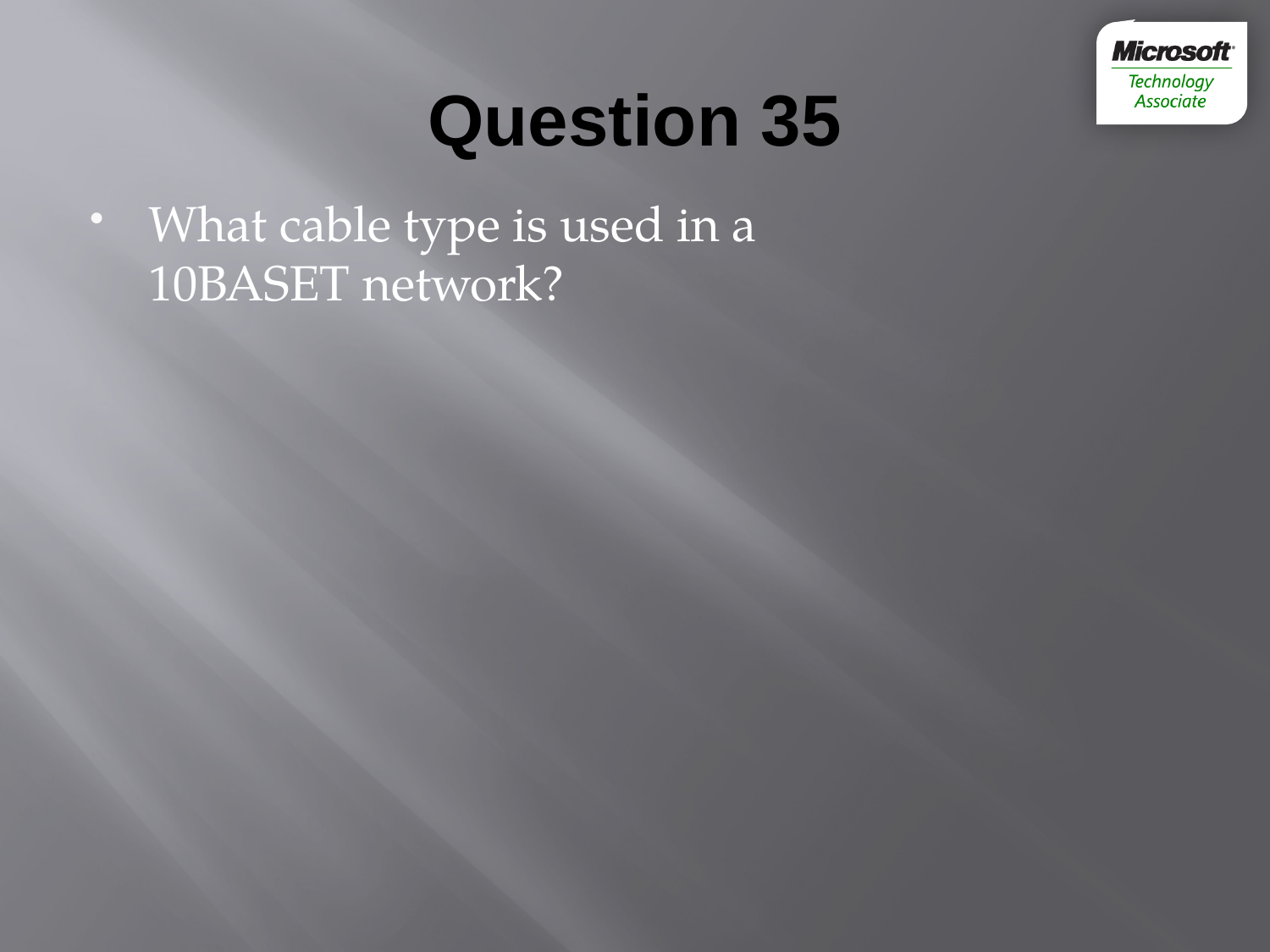

# Question 35
What cable type is used in a
10BASET network?